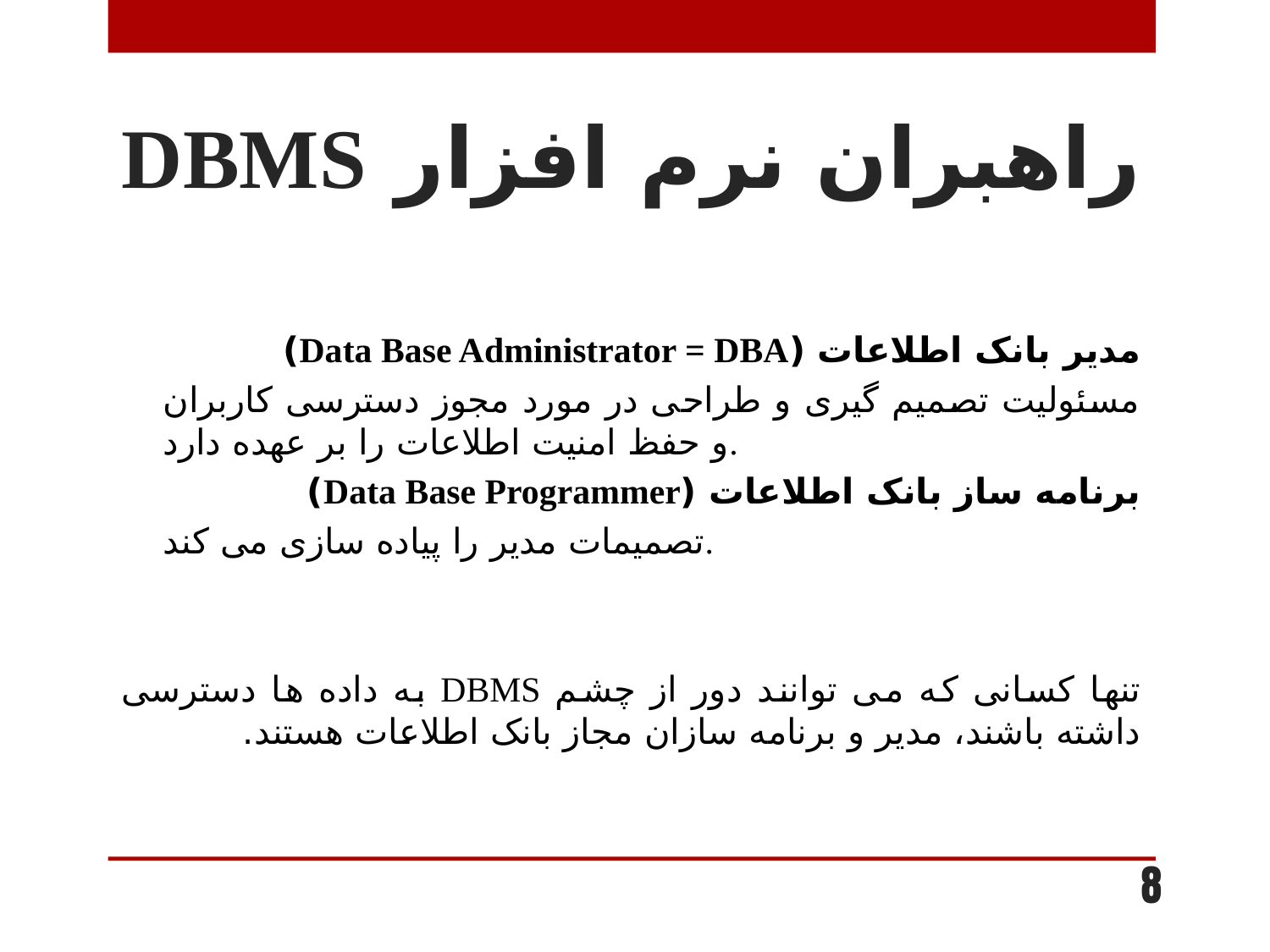

# راهبران نرم افزار DBMS
مدیر بانک اطلاعات (Data Base Administrator = DBA)
مسئولیت تصمیم گیری و طراحی در مورد مجوز دسترسی کاربران و حفظ امنیت اطلاعات را بر عهده دارد.
برنامه ساز بانک اطلاعات (Data Base Programmer)
تصمیمات مدیر را پیاده سازی می کند.

تنها کسانی که می توانند دور از چشم DBMS به داده ها دسترسی داشته باشند، مدیر و برنامه سازان مجاز بانک اطلاعات هستند.
8